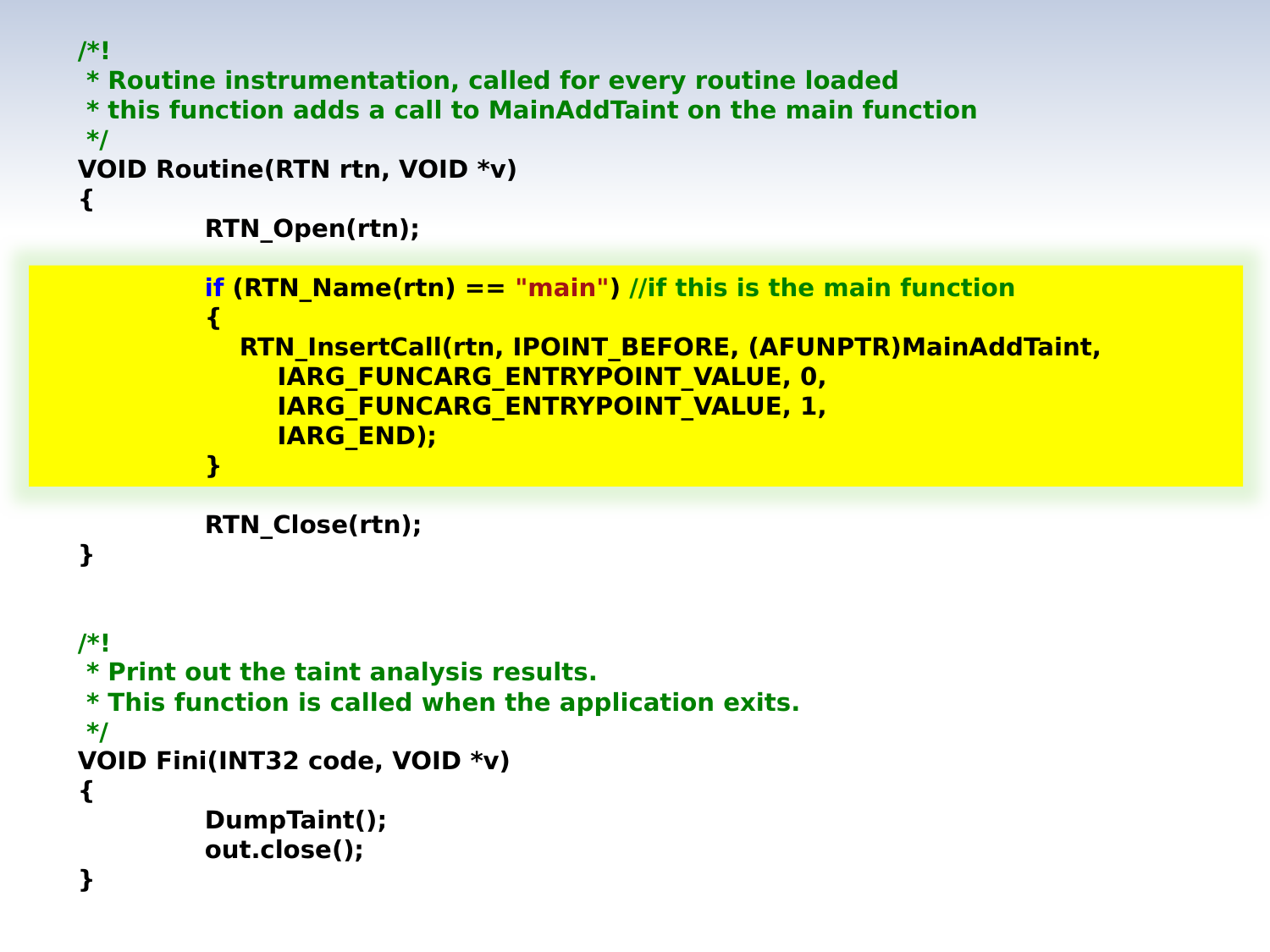

/*!
 * Routine instrumentation, called for every routine loaded
 * this function adds a call to MainAddTaint on the main function
 */
VOID Routine(RTN rtn, VOID *v)
{
	RTN_Open(rtn);

	if (RTN_Name(rtn) == "main") //if this is the main function
	{
         	    RTN_InsertCall(rtn, IPOINT_BEFORE, (AFUNPTR)MainAddTaint,
                       IARG_FUNCARG_ENTRYPOINT_VALUE, 0,
                       IARG_FUNCARG_ENTRYPOINT_VALUE, 1,
                       IARG_END);
    	}

	RTN_Close(rtn);
}

/*!
 * Print out the taint analysis results.
 * This function is called when the application exits.
 */
VOID Fini(INT32 code, VOID *v)
{
	DumpTaint();
	out.close();
}